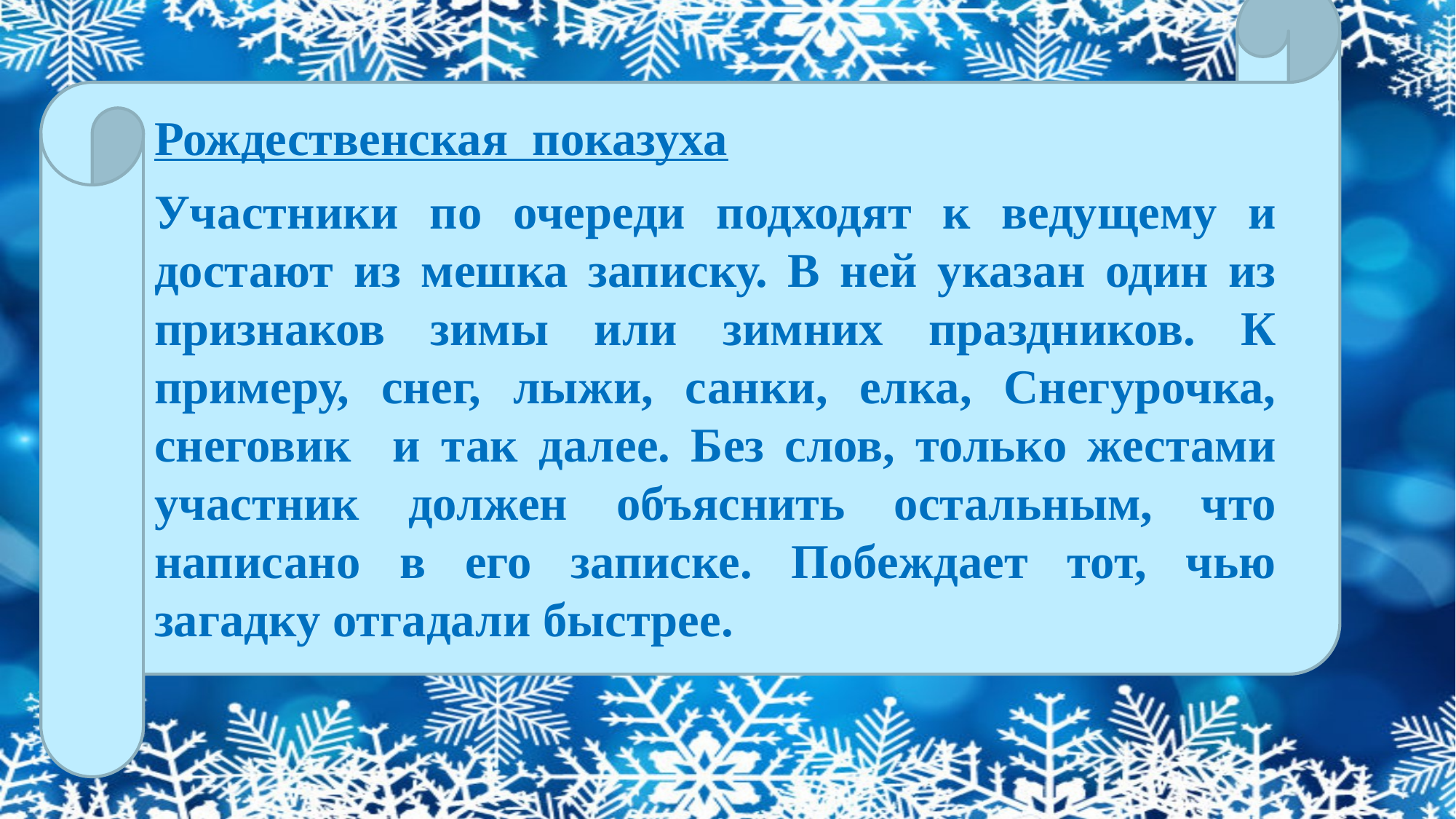

Рождественская  показуха
Участники по очереди подходят к ведущему и достают из мешка записку. В ней указан один из признаков зимы или зимних праздников. К примеру, снег, лыжи, санки, елка, Снегурочка, снеговик  и так далее. Без слов, только жестами участник должен объяснить остальным, что написано в его записке. Побеждает тот, чью загадку отгадали быстрее.